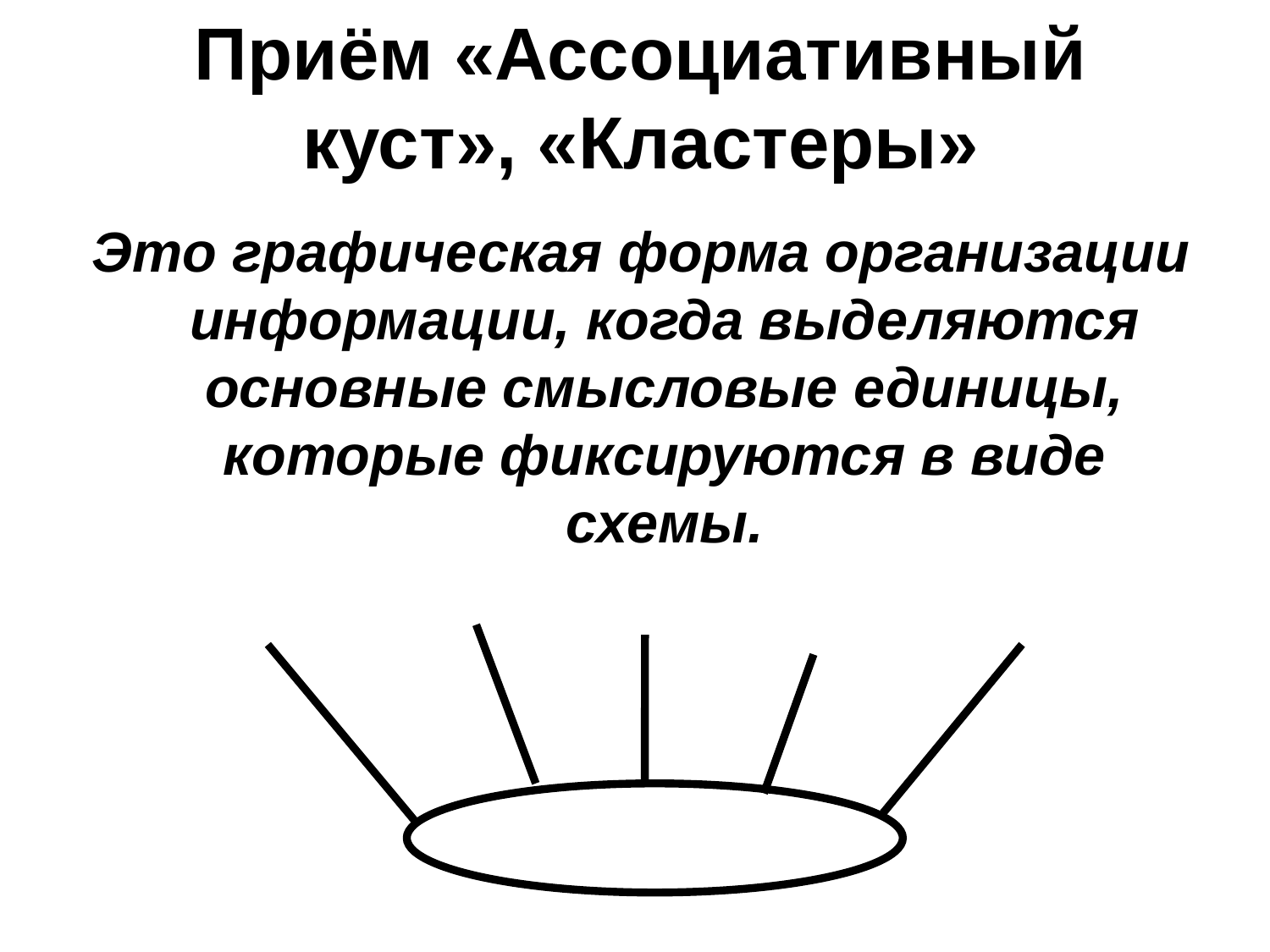

# Приём «Ассоциативный куст», «Кластеры»

Это графическая форма организации информации, когда выделяются основные смысловые единицы, которые фиксируются в виде схемы.